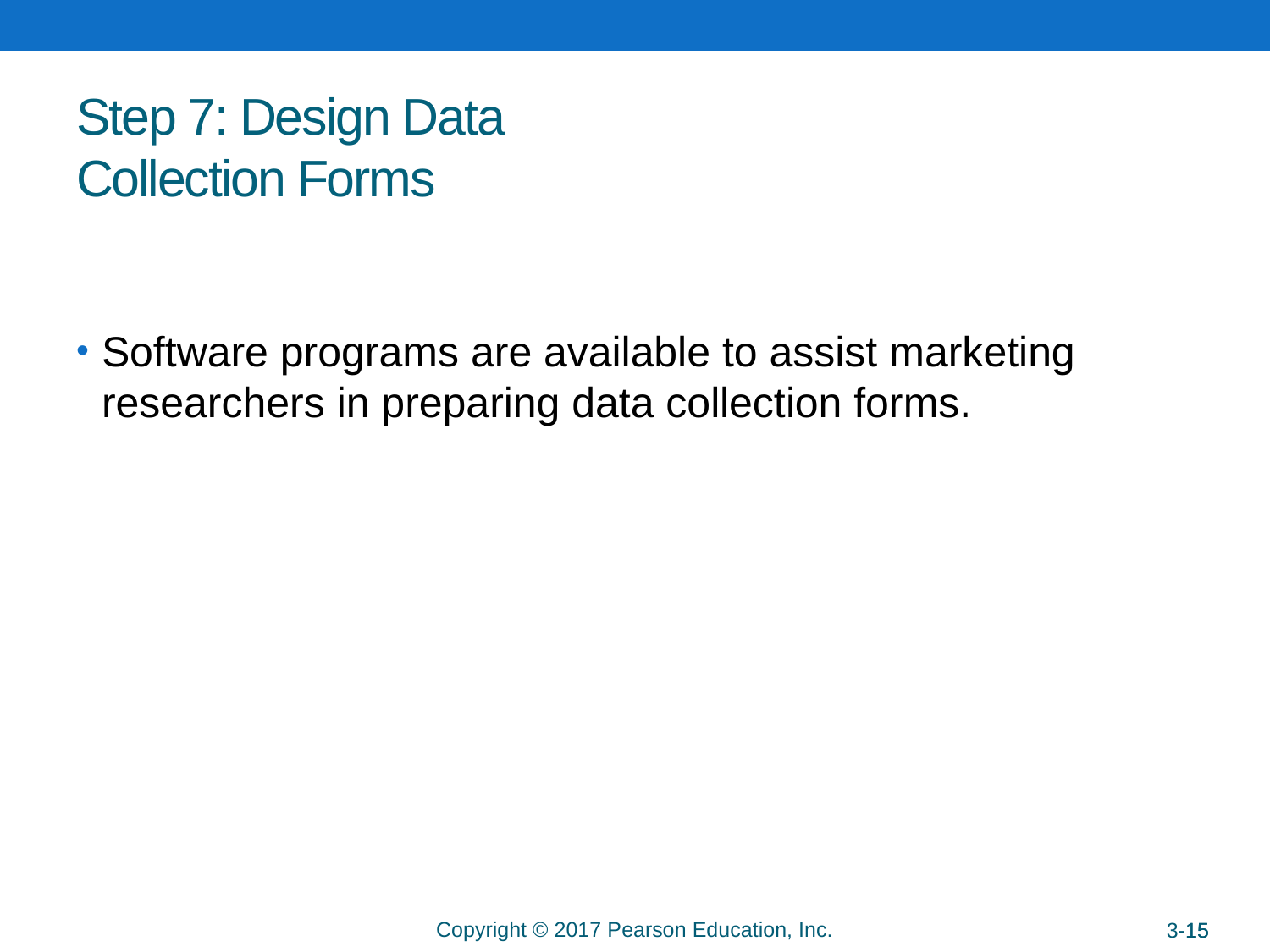

# Step 7: Design Data Collection Forms
Software programs are available to assist marketing researchers in preparing data collection forms.